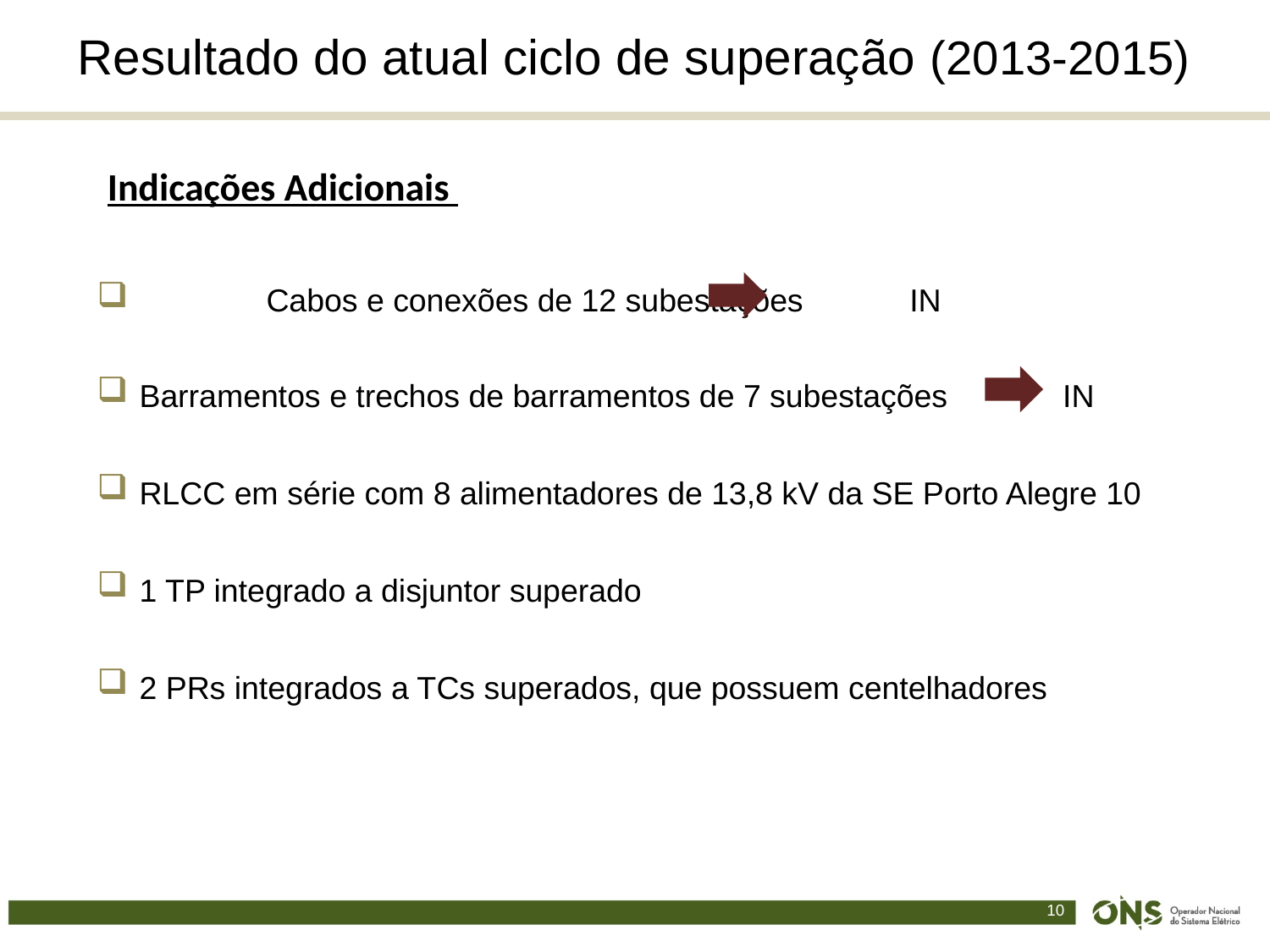

Resultado do atual ciclo de superação (2013-2015)
Indicações Adicionais
	Cabos e conexões de 12 subestações            IN

Barramentos e trechos de barramentos de 7 subestações             IN

RLCC em série com 8 alimentadores de 13,8 kV da SE Porto Alegre 10

1 TP integrado a disjuntor superado

2 PRs integrados a TCs superados, que possuem centelhadores